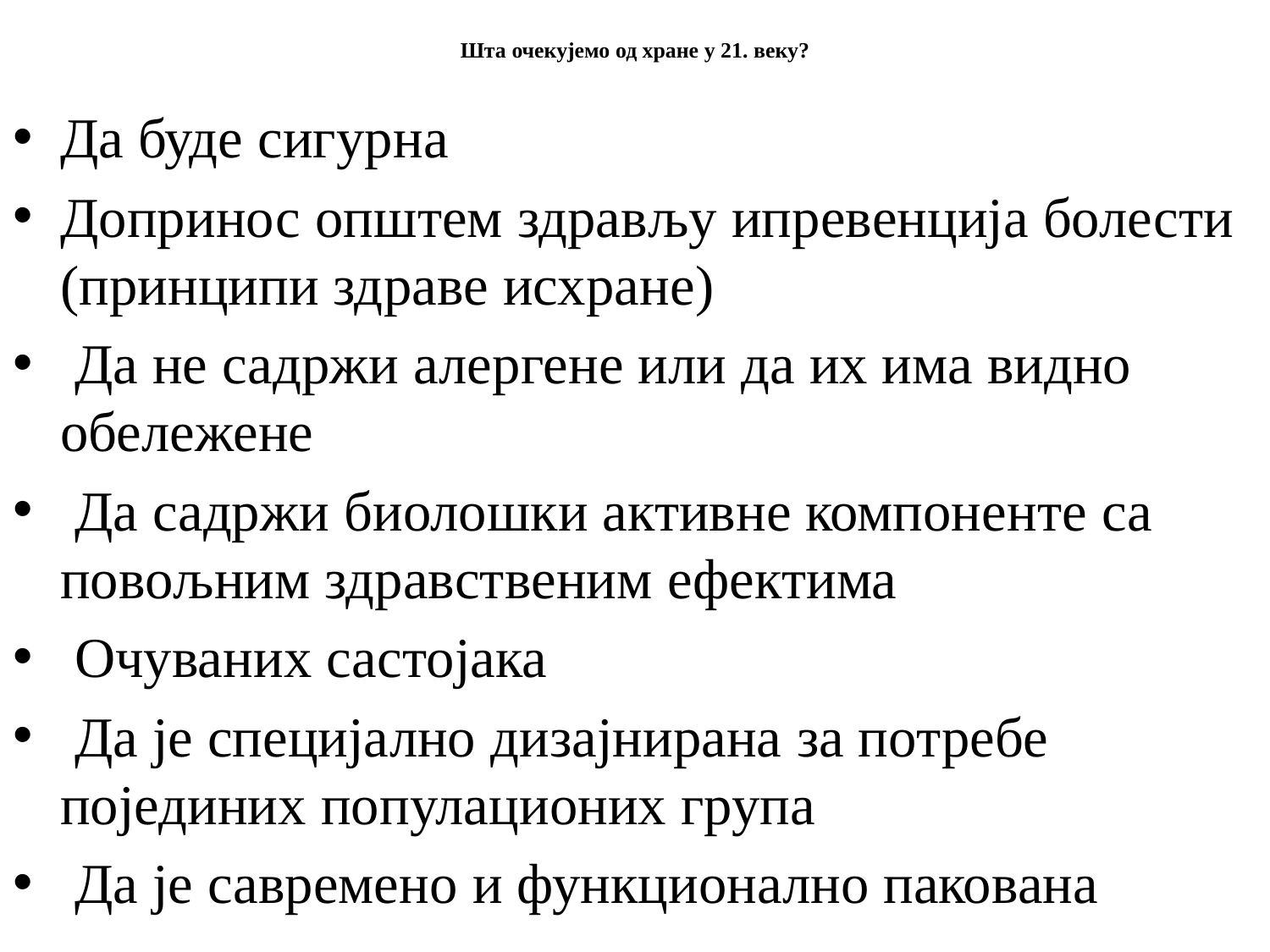

# Шта очекујемо од хране у 21. веку?
Да буде сигурна
Допринос општем здрављу ипревенција болести (принципи здраве исхране)
 Да не садржи алергене или да их има видно обележене
 Да садржи биолошки активне компоненте са повољним здравственим ефектима
 Очуваних састојака
 Да је специјално дизајнирана за потребе појединих популационих група
 Да је савремено и функционално пакована